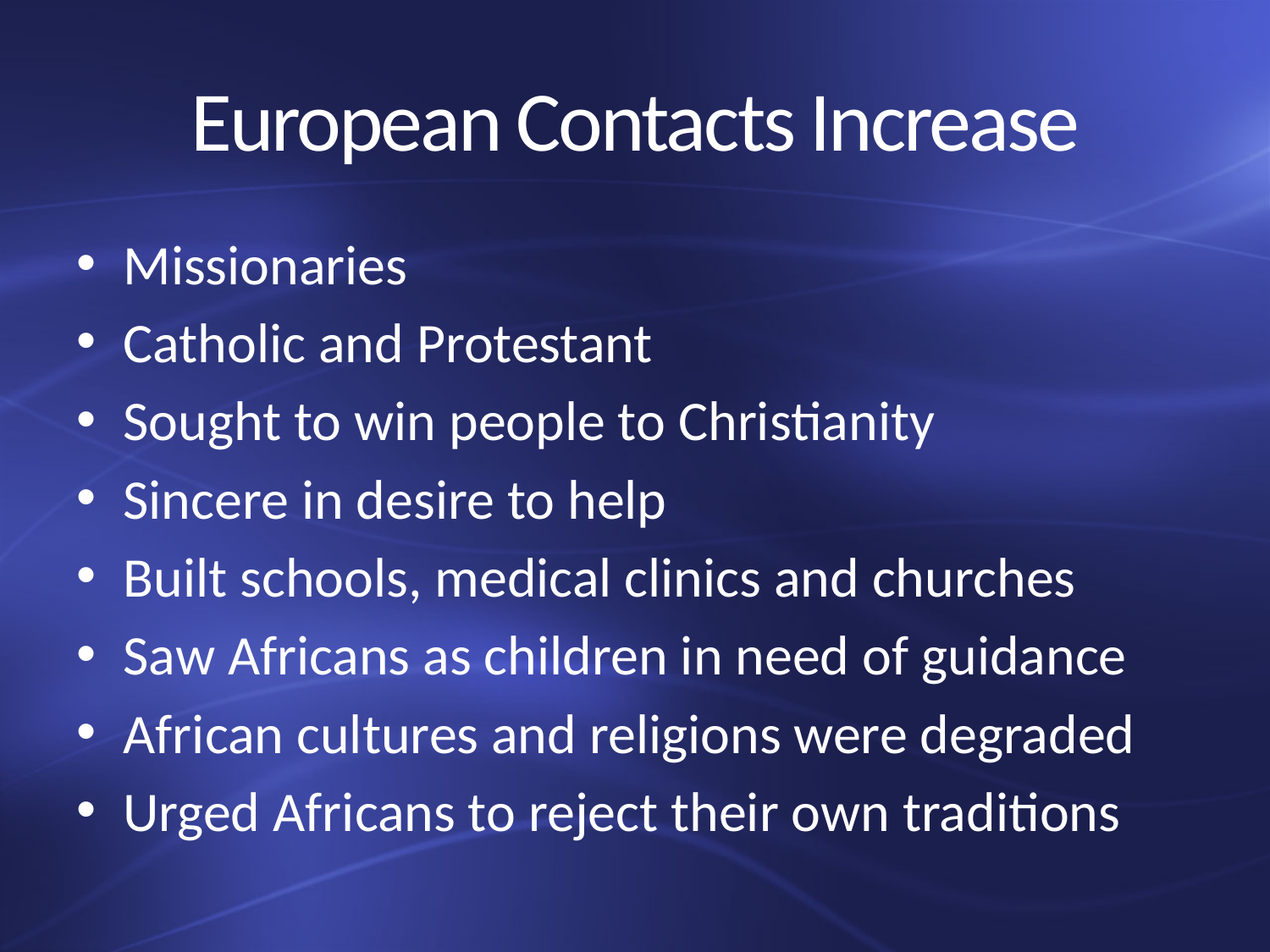

# European Contacts Increase
Missionaries
Catholic and Protestant
Sought to win people to Christianity
Sincere in desire to help
Built schools, medical clinics and churches
Saw Africans as children in need of guidance
African cultures and religions were degraded
Urged Africans to reject their own traditions